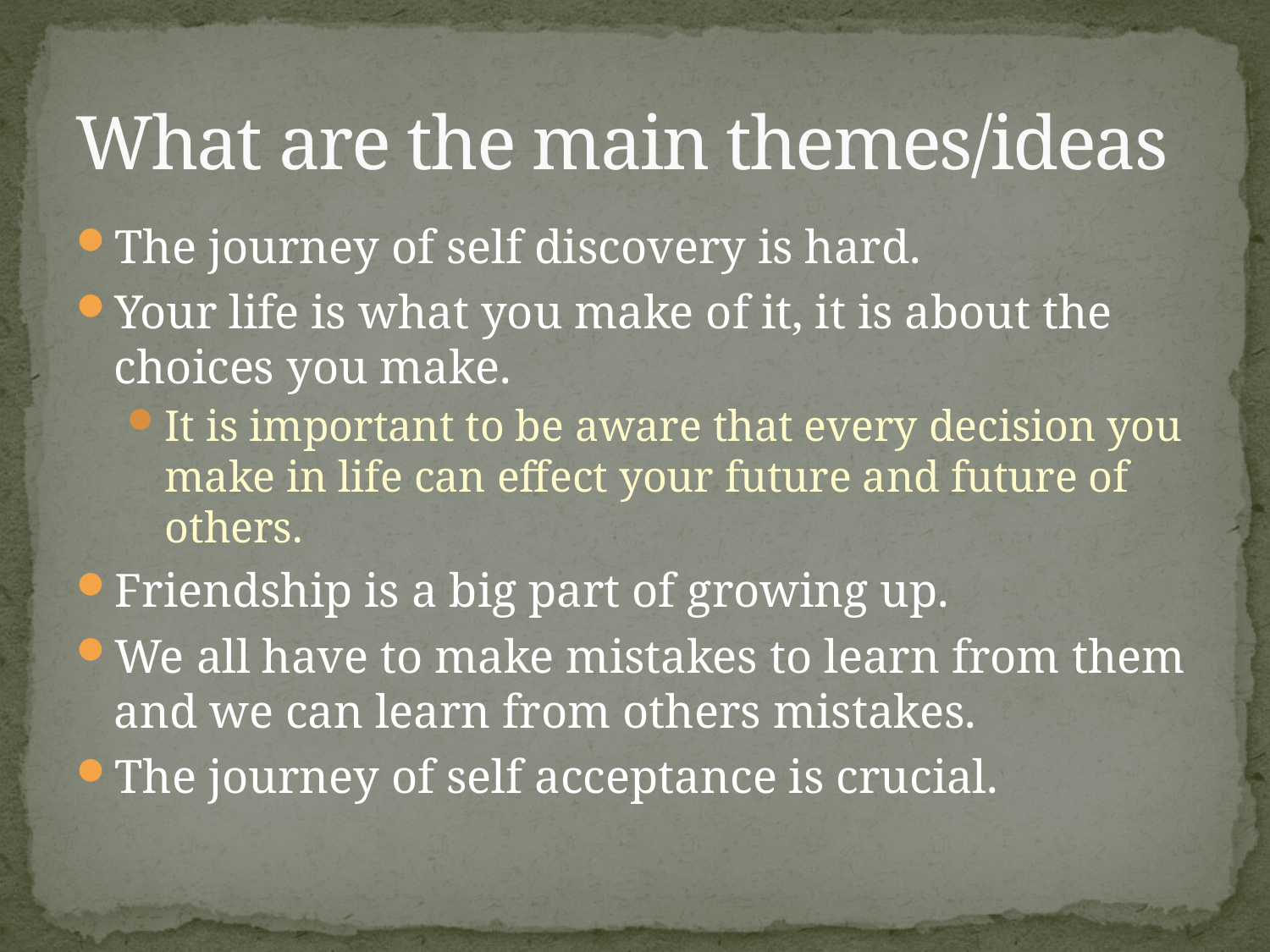

# What are the main themes/ideas
The journey of self discovery is hard.
Your life is what you make of it, it is about the choices you make.
It is important to be aware that every decision you make in life can effect your future and future of others.
Friendship is a big part of growing up.
We all have to make mistakes to learn from them and we can learn from others mistakes.
The journey of self acceptance is crucial.